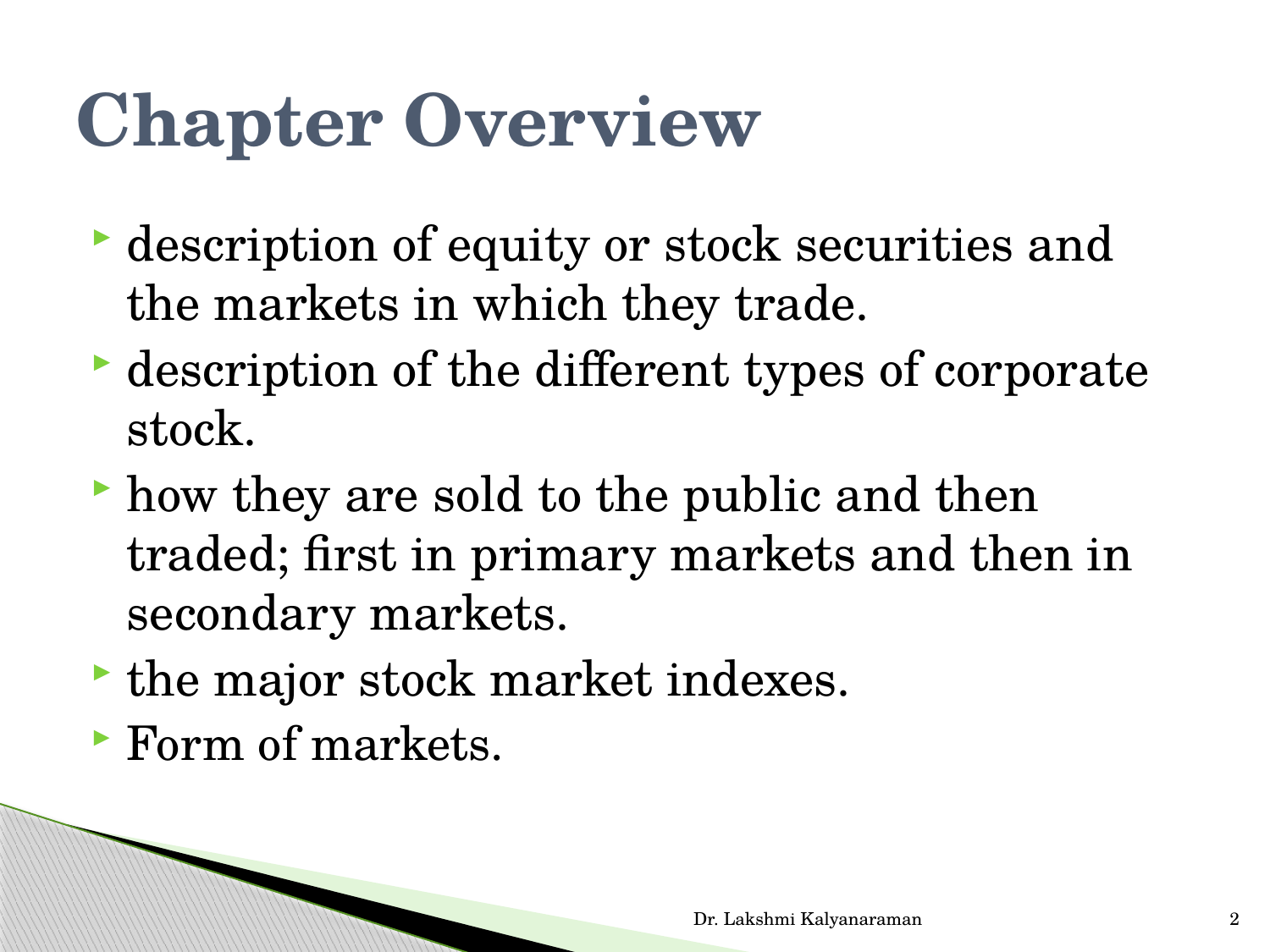

# Chapter Overview
description of equity or stock securities and the markets in which they trade.
description of the different types of corporate stock.
how they are sold to the public and then traded; first in primary markets and then in secondary markets.
the major stock market indexes.
Form of markets.
Dr. Lakshmi Kalyanaraman
2